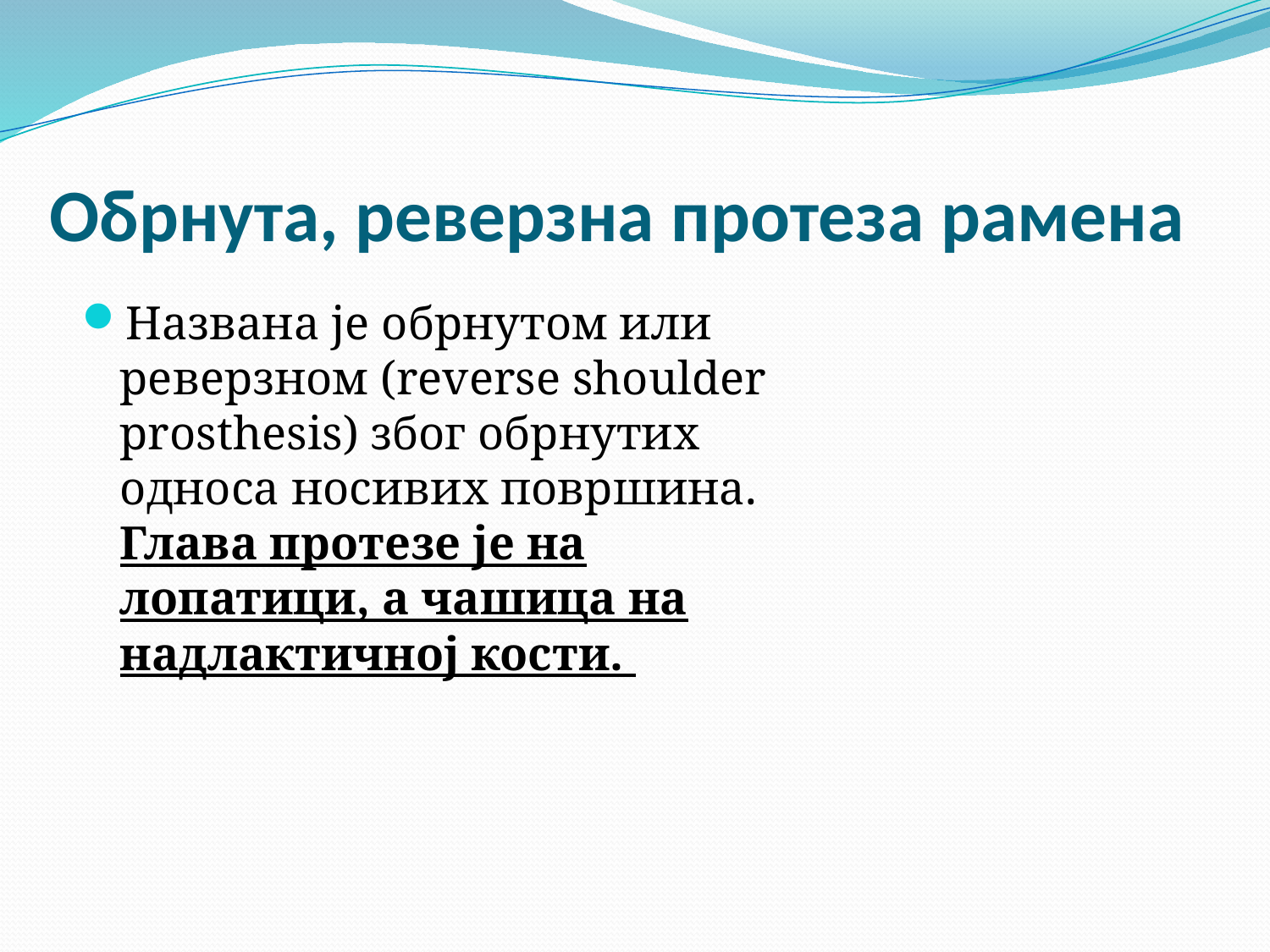

# Обрнута, реверзна протеза рамена
Названа је обрнутом или реверзном (reverse shoulder prosthesis) због обрнутих односа носивих површина. Глава протезе је на лопатици, а чашица на надлактичној кости.